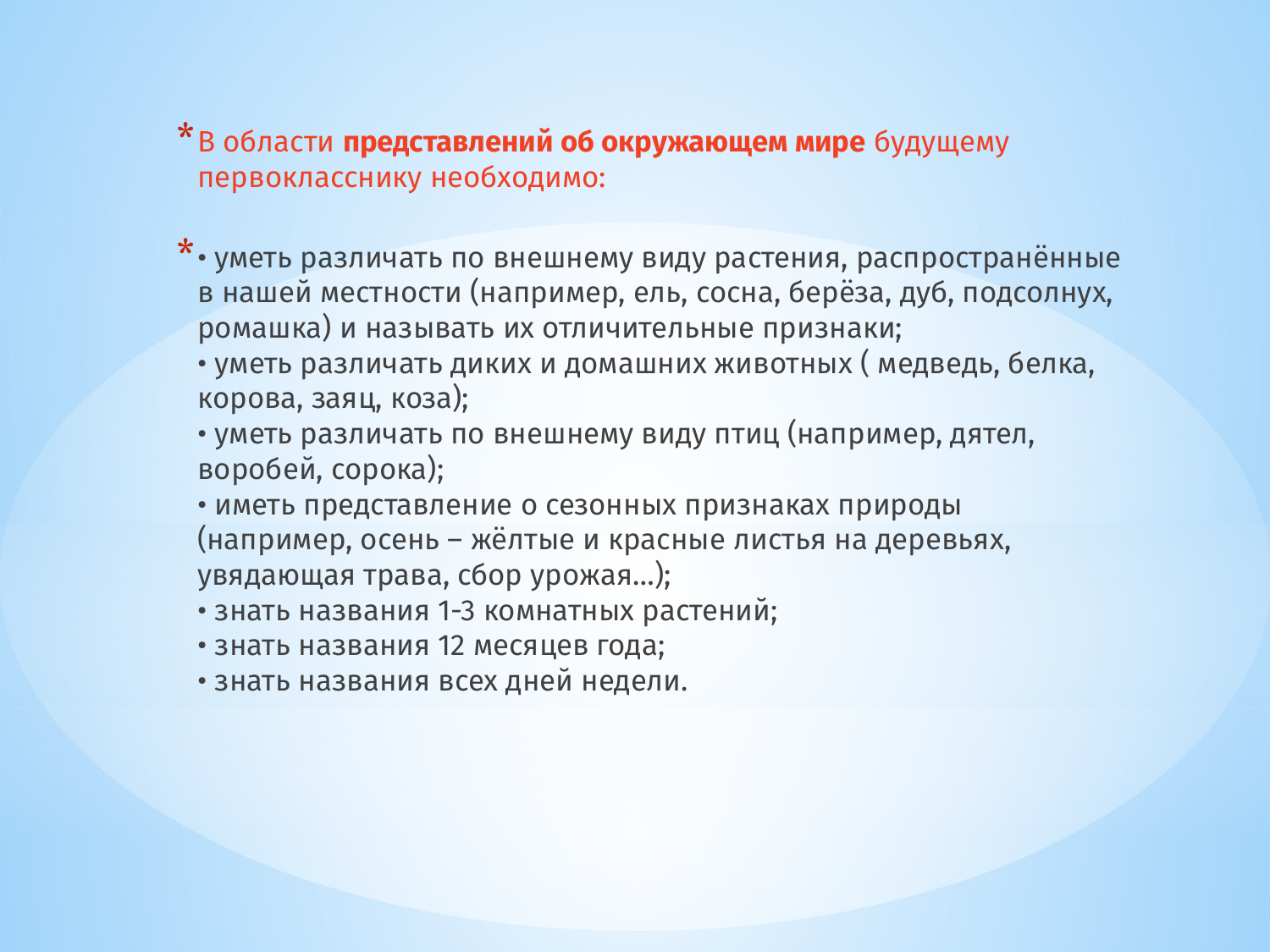

В области представлений об окружающем мире будущему первокласснику необходимо:
• уметь различать по внешнему виду растения, распространённые в нашей местности (например, ель, сосна, берёза, дуб, подсолнух, ромашка) и называть их отличительные признаки;
• уметь различать диких и домашних животных ( медведь, белка, корова, заяц, коза);
• уметь различать по внешнему виду птиц (например, дятел, воробей, сорока);
• иметь представление о сезонных признаках природы (например, осень – жёлтые и красные листья на деревьях, увядающая трава, сбор урожая…);
• знать названия 1-3 комнатных растений;
• знать названия 12 месяцев года;
• знать названия всех дней недели.